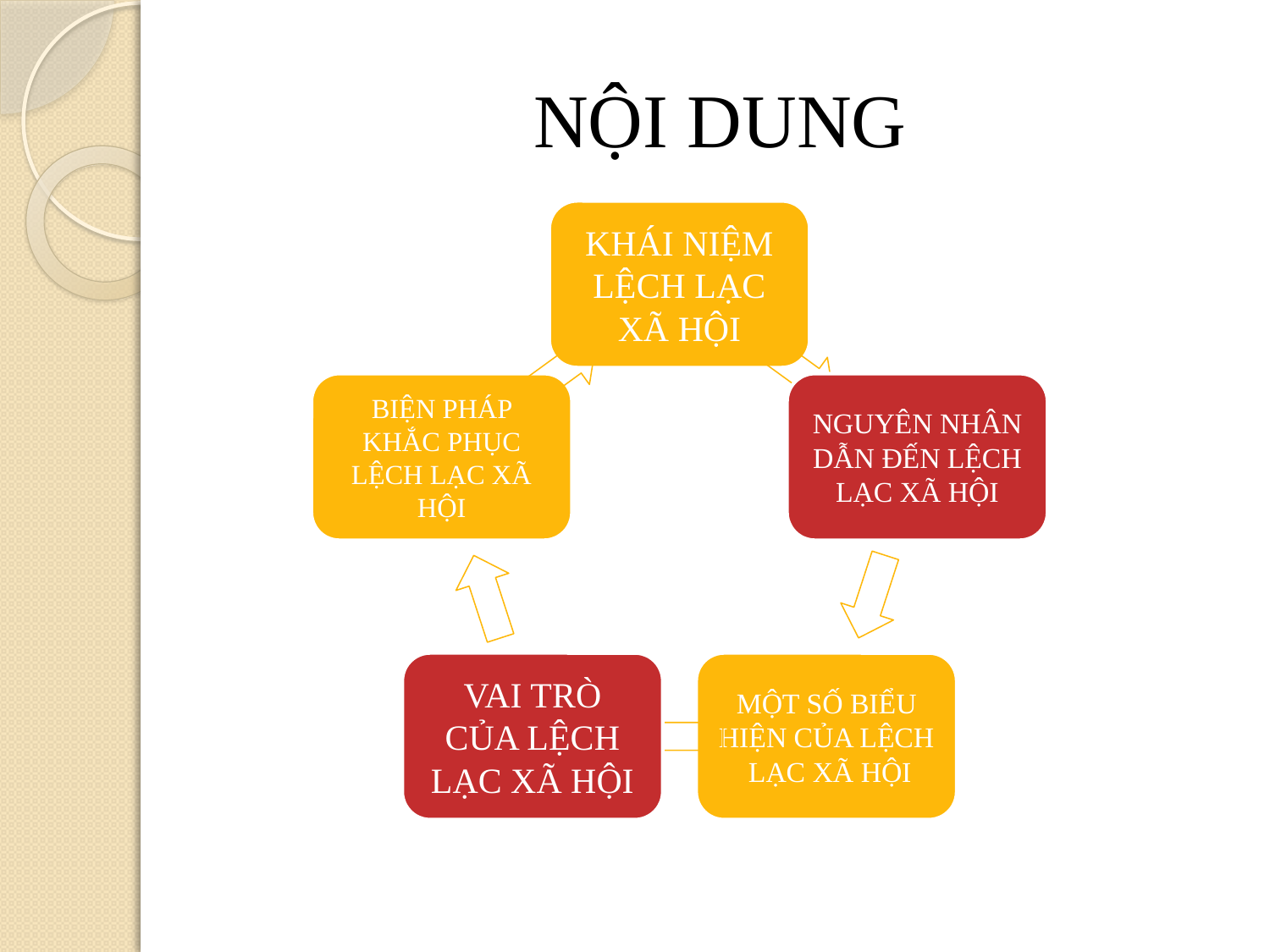

# NỘI DUNG
KHÁI NIỆM LỆCH LẠC XÃ HỘI
NGUYÊN NHÂN DẪN ĐẾN LỆCH LẠC XÃ HỘI
MỘT SỐ BIỂU HIỆN CỦA LỆCH  LẠC XÃ HỘI
VAI TRÒ CỦA LỆCH LẠC XÃ HỘI
BIỆN PHÁP KHẮC PHỤC LỆCH LẠC XÃ HỘI